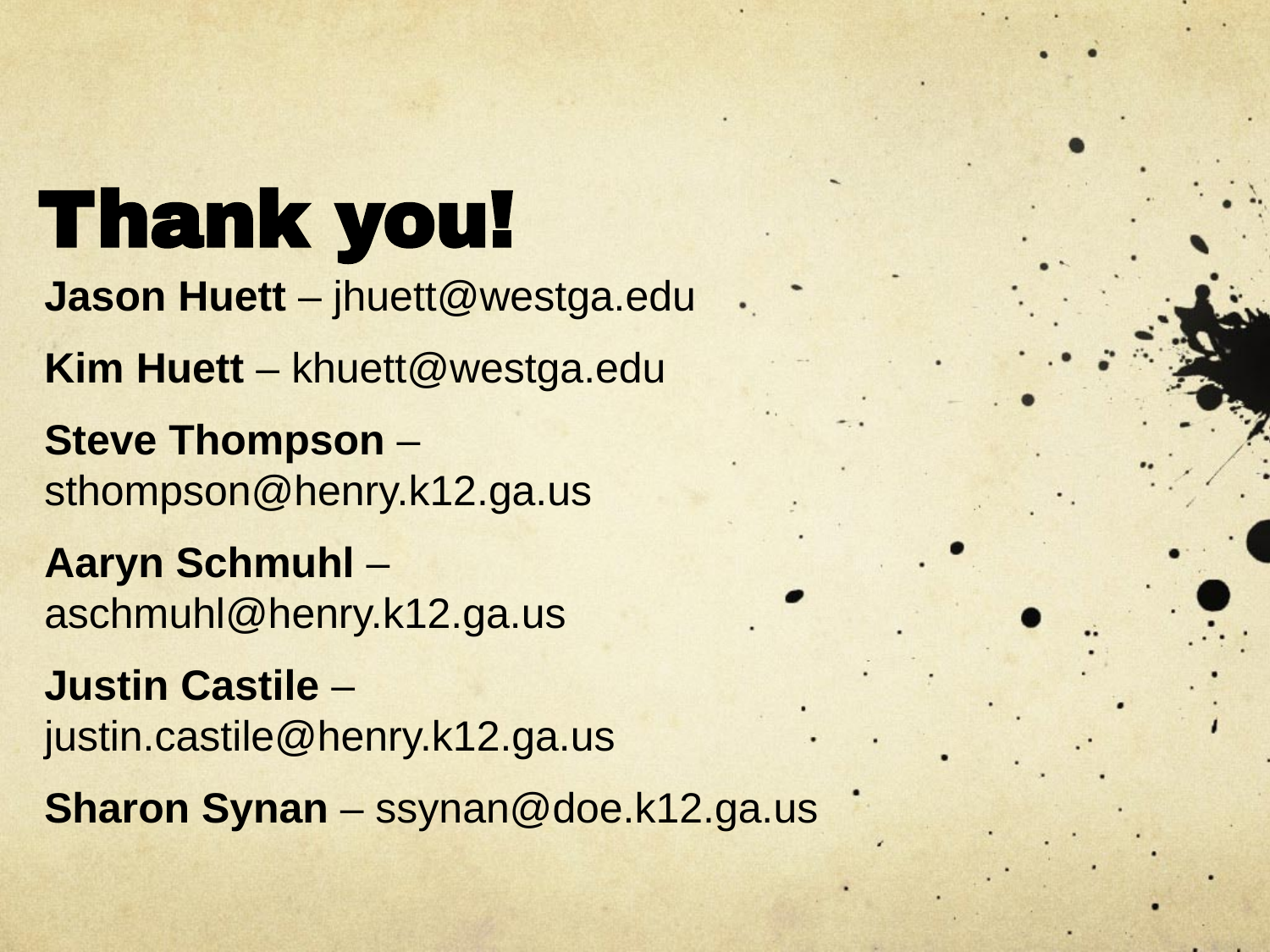

Thank you!
Jason Huett – jhuett@westga.edu
Kim Huett – khuett@westga.edu
Steve Thompson – sthompson@henry.k12.ga.us
Aaryn Schmuhl – aschmuhl@henry.k12.ga.us
Justin Castile – justin.castile@henry.k12.ga.us
Sharon Synan – ssynan@doe.k12.ga.us